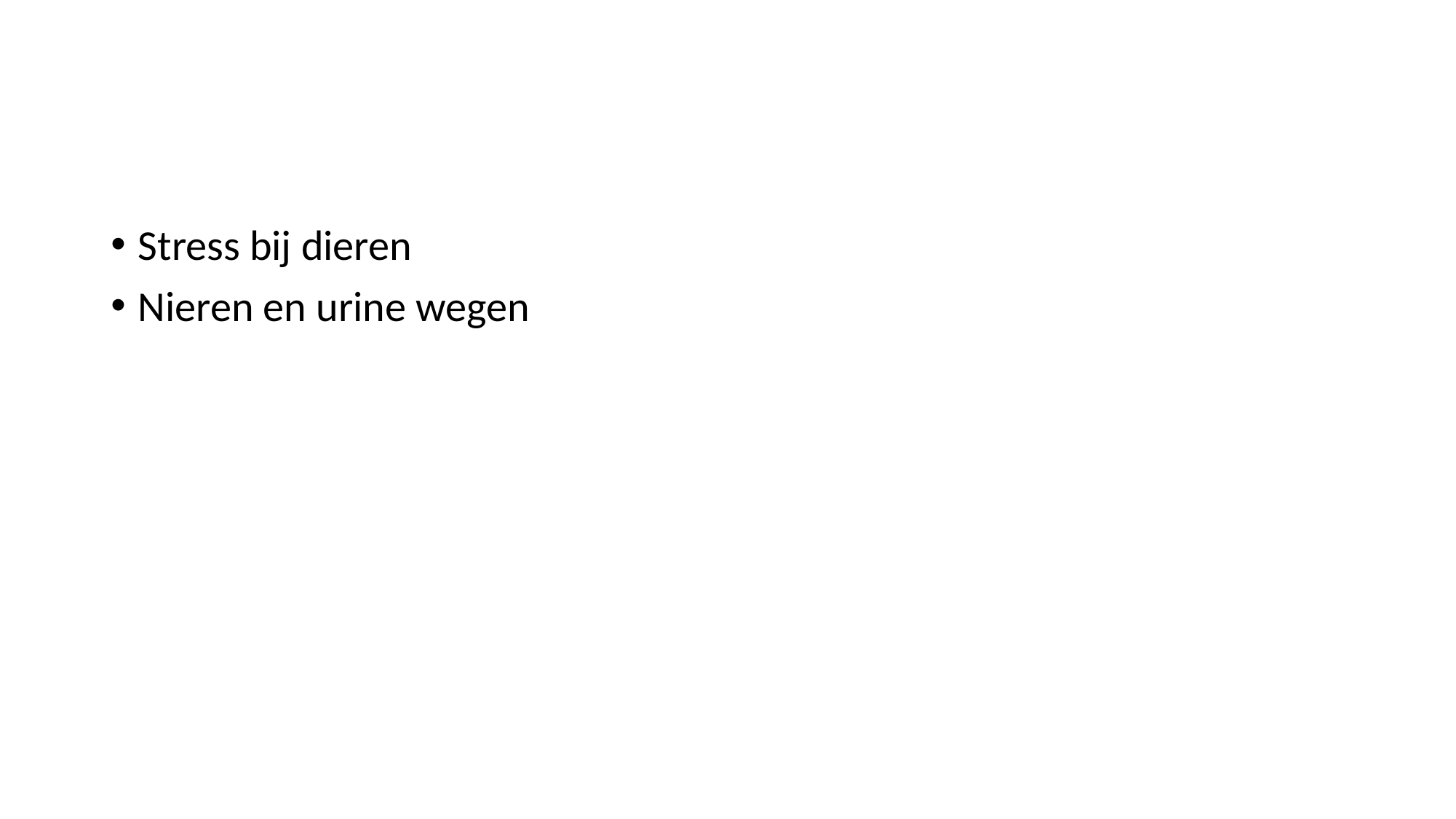

#
Stress bij dieren
Nieren en urine wegen